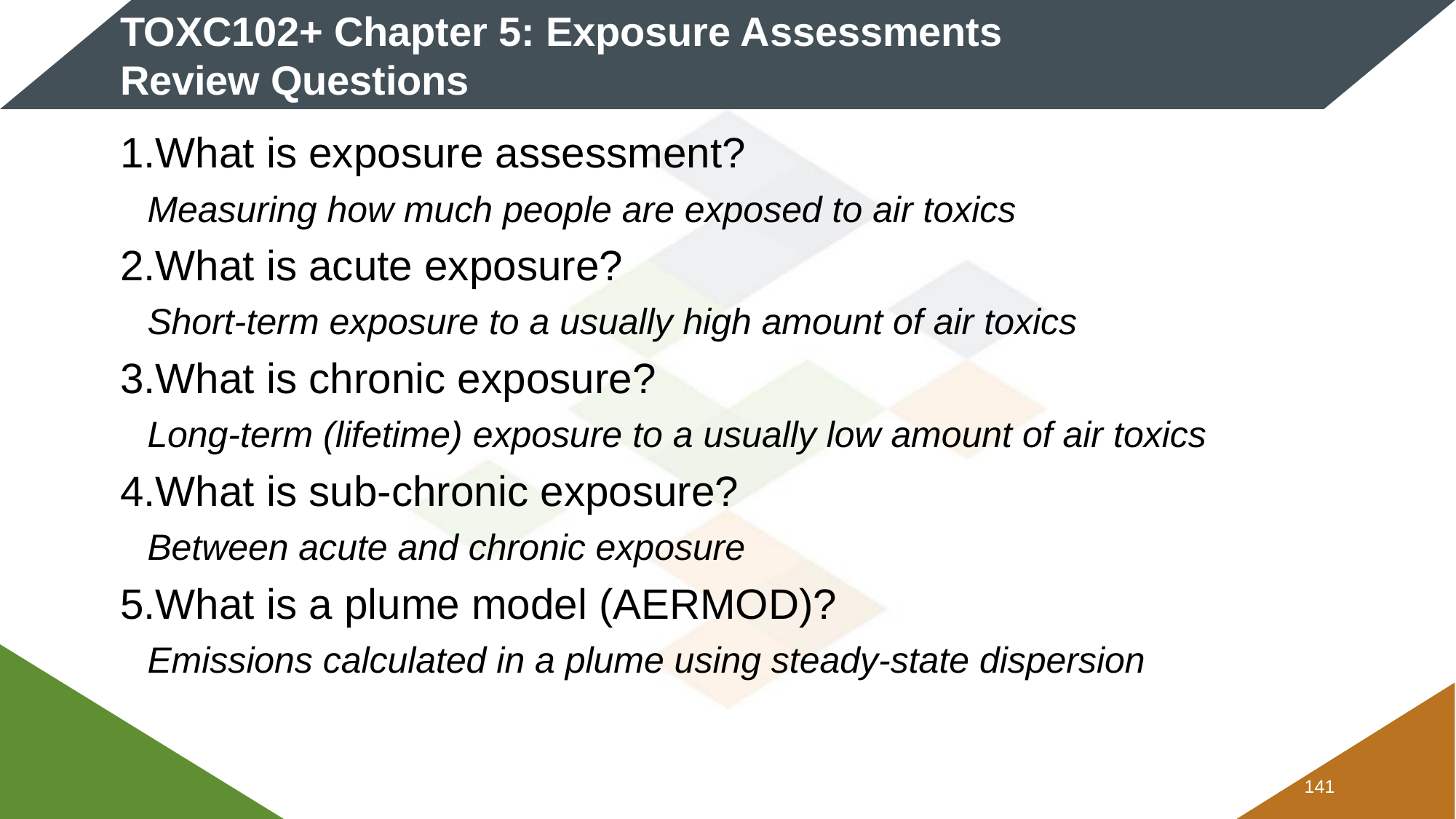

# TOXC102+ Chapter 5: Exposure Assessments Review Questions
What is exposure assessment?
Measuring how much people are exposed to air toxics
What is acute exposure?
Short-term exposure to a usually high amount of air toxics
What is chronic exposure?
Long-term (lifetime) exposure to a usually low amount of air toxics
What is sub-chronic exposure?
Between acute and chronic exposure
What is a plume model (AERMOD)?
Emissions calculated in a plume using steady-state dispersion
141